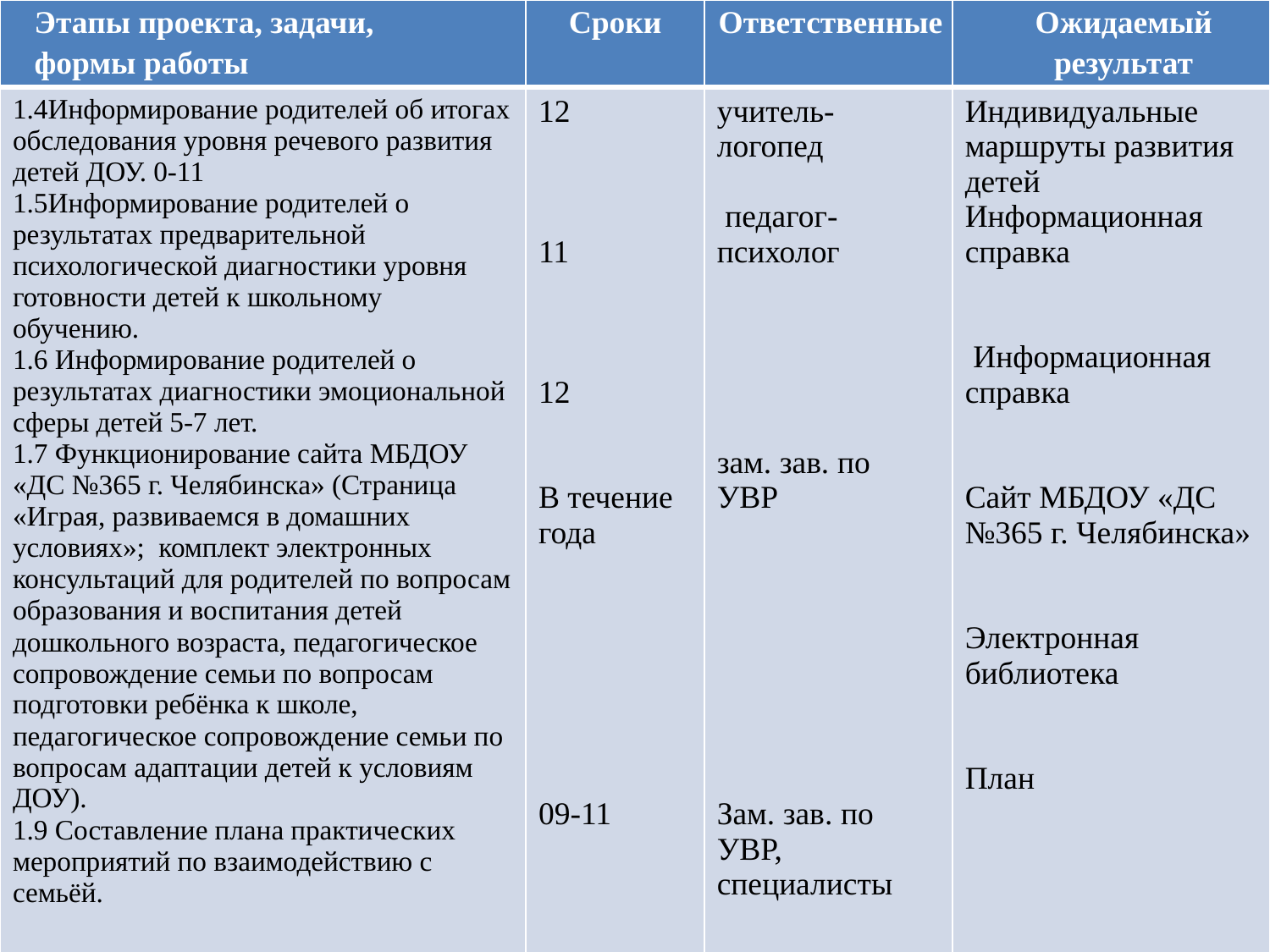

| Этапы проекта, задачи, формы работы | Сроки | Ответственные | Ожидаемый результат |
| --- | --- | --- | --- |
| 1.4Информирование родителей об итогах обследования уровня речевого развития детей ДОУ. 0-11 1.5Информирование родителей о результатах предварительной психологической диагностики уровня готовности детей к школьному обучению. 1.6 Информирование родителей о результатах диагностики эмоциональной сферы детей 5-7 лет. 1.7 Функционирование сайта МБДОУ «ДС №365 г. Челябинска» (Страница «Играя, развиваемся в домашних условиях»; комплект электронных консультаций для родителей по вопросам образования и воспитания детей дошкольного возраста, педагогическое сопровождение семьи по вопросам подготовки ребёнка к школе, педагогическое сопровождение семьи по вопросам адаптации детей к условиям ДОУ). 1.9 Составление плана практических мероприятий по взаимодействию с семьёй. | 12       11        12     В течение года            09-11 | учитель-логопед    педагог-психолог           зам. зав. по УВР                  Зам. зав. по УВР, специалисты | Индивидуальные маршруты развития детей Информационная справка      Информационная справка     Сайт МБДОУ «ДС №365 г. Челябинска»     Электронная библиотека     План |
#